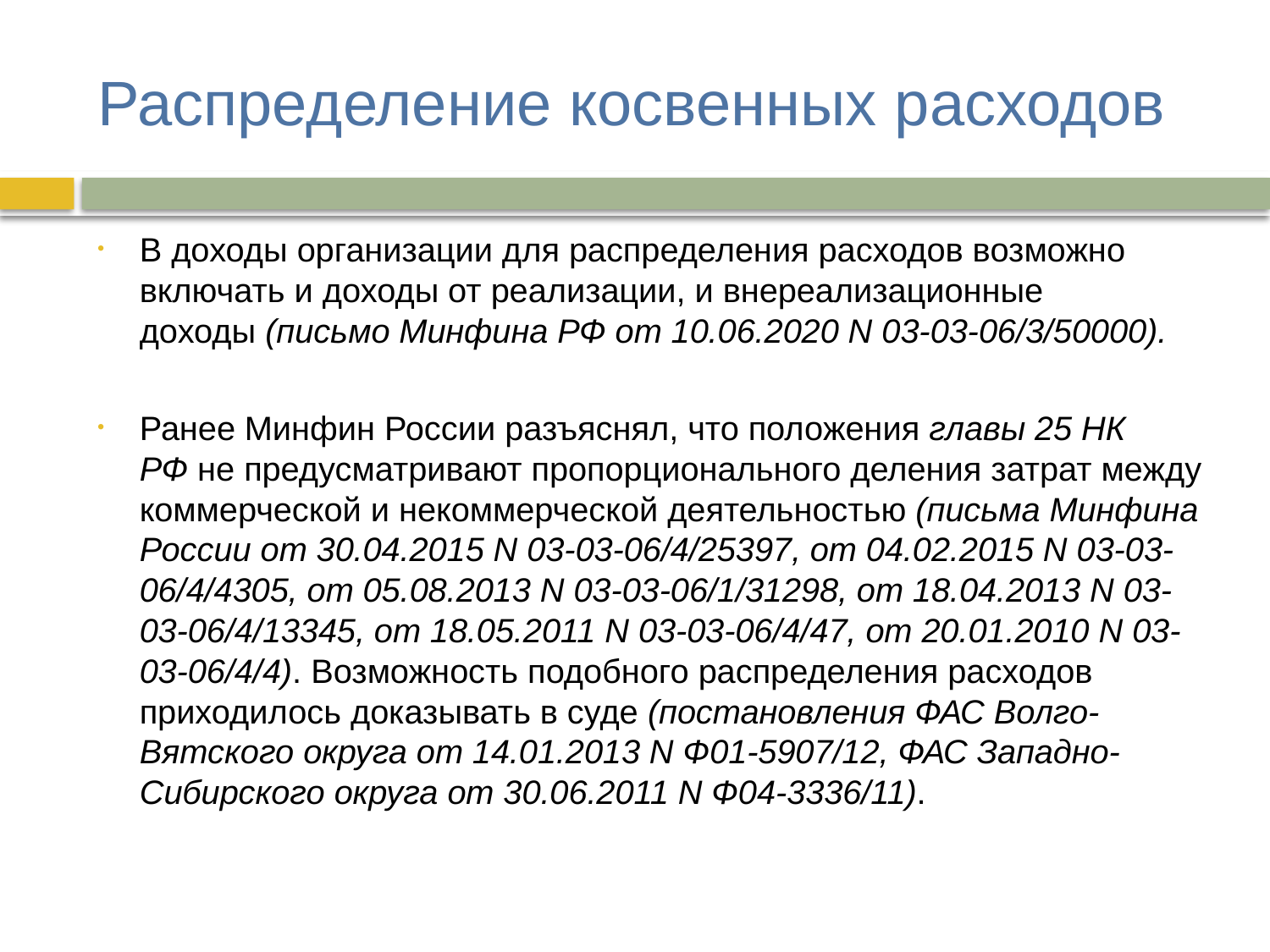

# Распределение косвенных расходов
В доходы организации для распределения расходов возможно включать и доходы от реализации, и внереализационные доходы (письмо Минфина РФ от 10.06.2020 N 03-03-06/3/50000).

Ранее Минфин России разъяснял, что положения главы 25 НК РФ не предусматривают пропорционального деления затрат между коммерческой и некоммерческой деятельностью (письма Минфина России от 30.04.2015 N 03-03-06/4/25397, от 04.02.2015 N 03-03-06/4/4305, от 05.08.2013 N 03-03-06/1/31298, от 18.04.2013 N 03-03-06/4/13345, от 18.05.2011 N 03-03-06/4/47, от 20.01.2010 N 03-03-06/4/4). Возможность подобного распределения расходов приходилось доказывать в суде (постановления ФАС Волго-Вятского округа от 14.01.2013 N Ф01-5907/12, ФАС Западно-Сибирского округа от 30.06.2011 N Ф04-3336/11).